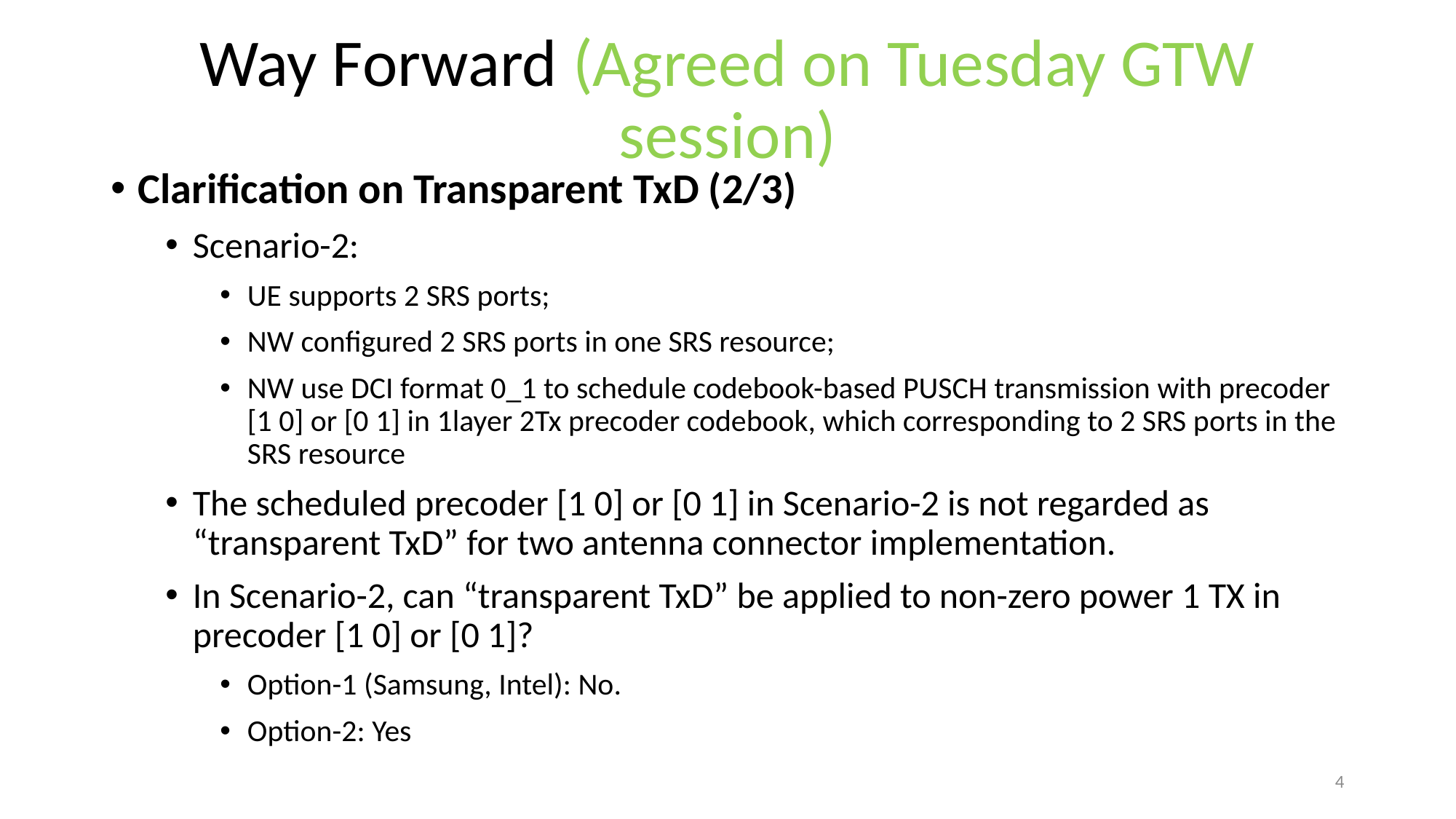

# Way Forward (Agreed on Tuesday GTW session)
Clarification on Transparent TxD (2/3)
Scenario-2:
UE supports 2 SRS ports;
NW configured 2 SRS ports in one SRS resource;
NW use DCI format 0_1 to schedule codebook-based PUSCH transmission with precoder [1 0] or [0 1] in 1layer 2Tx precoder codebook, which corresponding to 2 SRS ports in the SRS resource
The scheduled precoder [1 0] or [0 1] in Scenario-2 is not regarded as “transparent TxD” for two antenna connector implementation.
In Scenario-2, can “transparent TxD” be applied to non-zero power 1 TX in precoder [1 0] or [0 1]?
Option-1 (Samsung, Intel): No.
Option-2: Yes

4